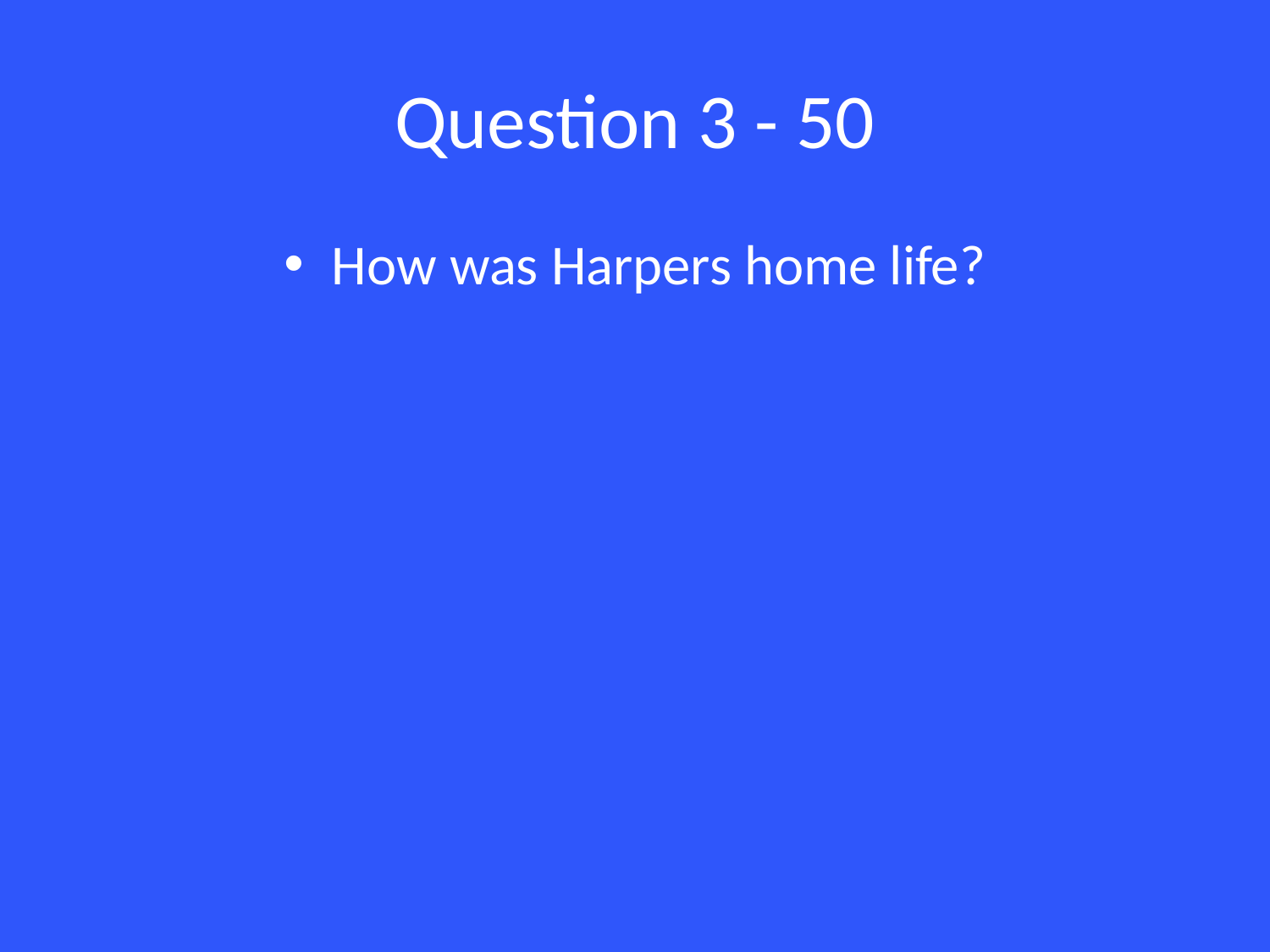

# Question 3 - 50
How was Harpers home life?